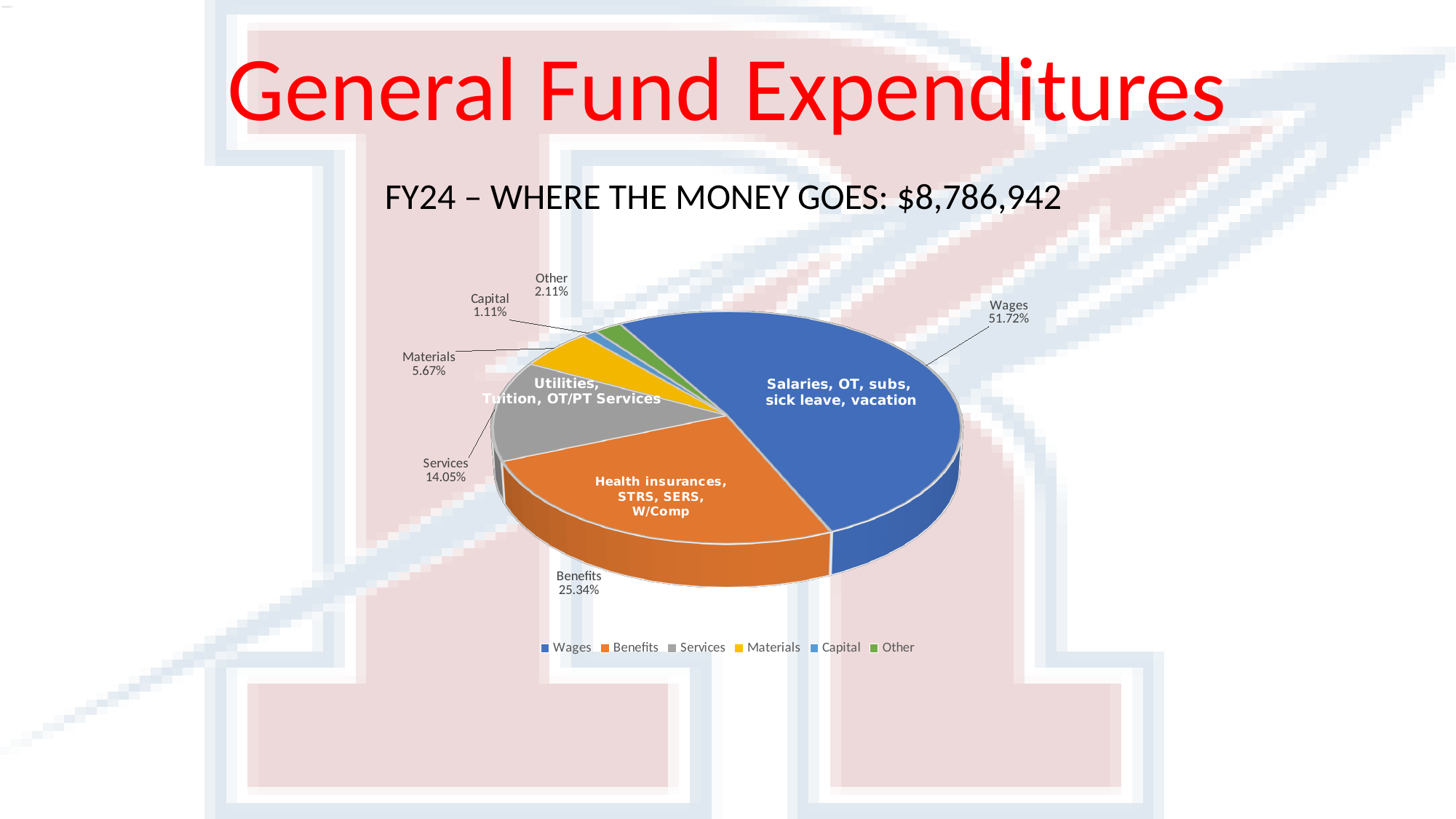

# General Fund Expenditures

[unsupported chart]

FY24 – WHERE THE MONEY GOES: $8,786,942